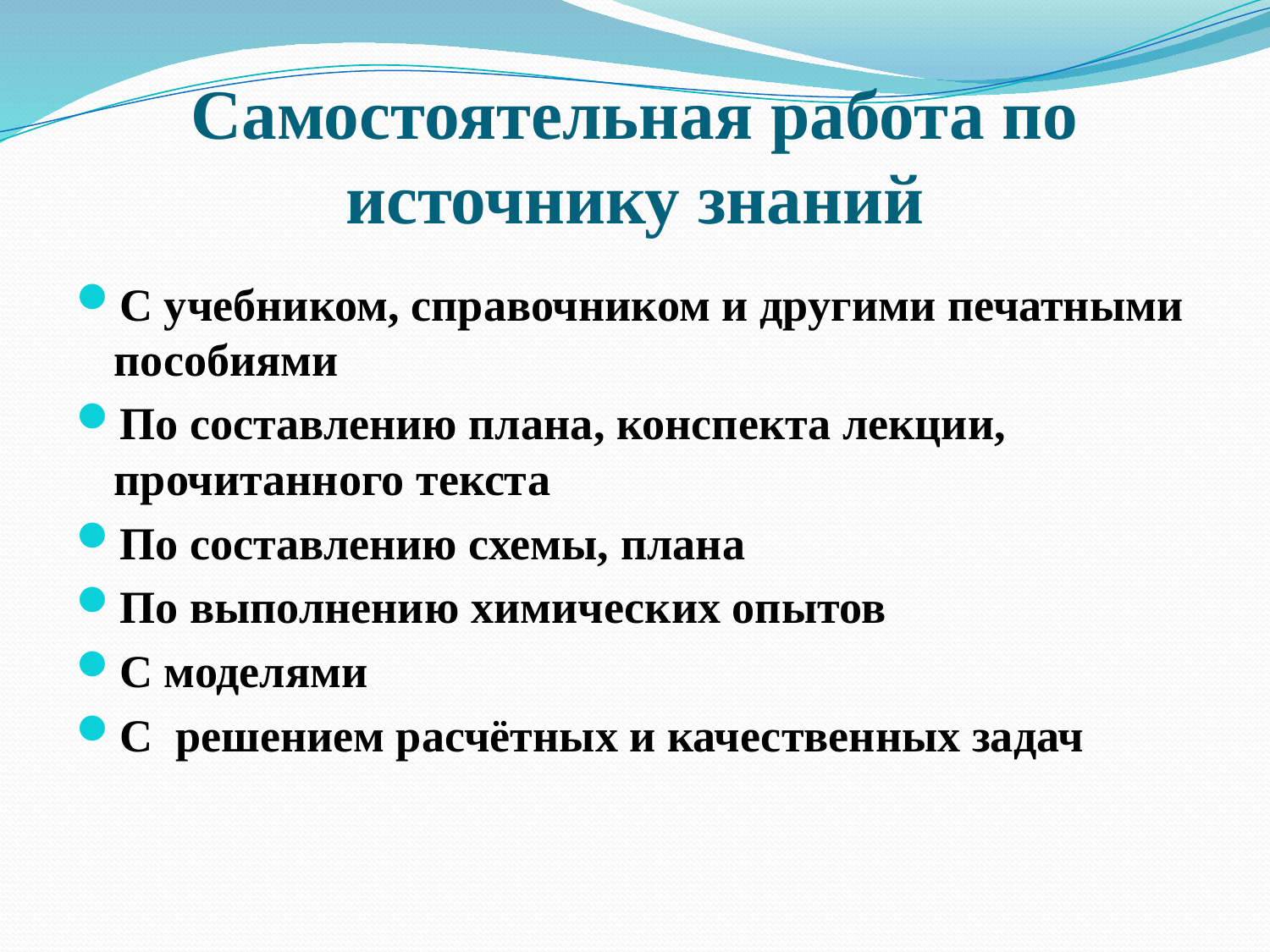

# Самостоятельная работа по источнику знаний
С учебником, справочником и другими печатными пособиями
По составлению плана, конспекта лекции, прочитанного текста
По составлению схемы, плана
По выполнению химических опытов
С моделями
С  решением расчётных и качественных задач